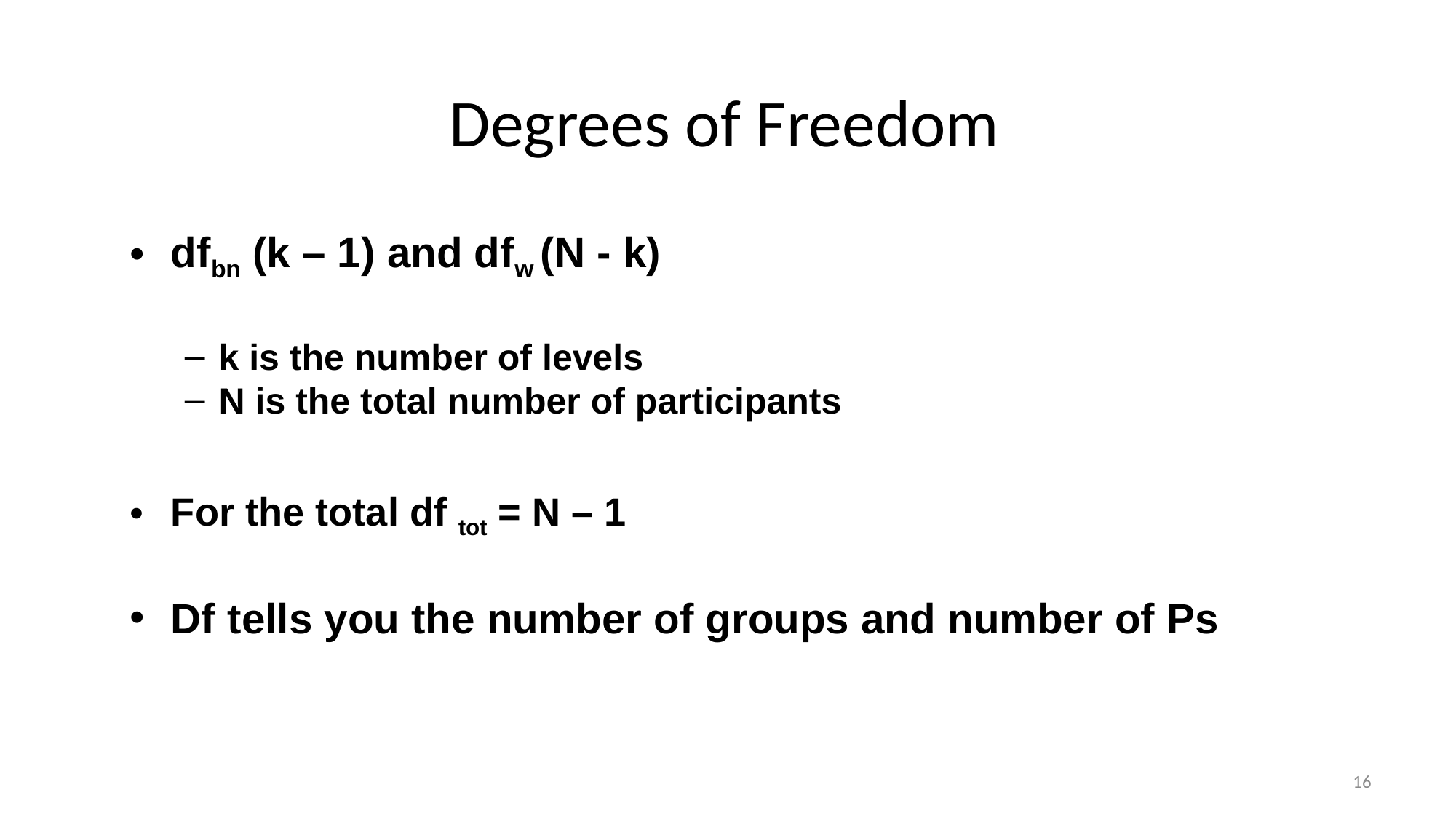

# Degrees of Freedom
dfbn (k – 1) and dfw (N - k)

k is the number of levels
N is the total number of participants

For the total df tot = N – 1

Df tells you the number of groups and number of Ps

16